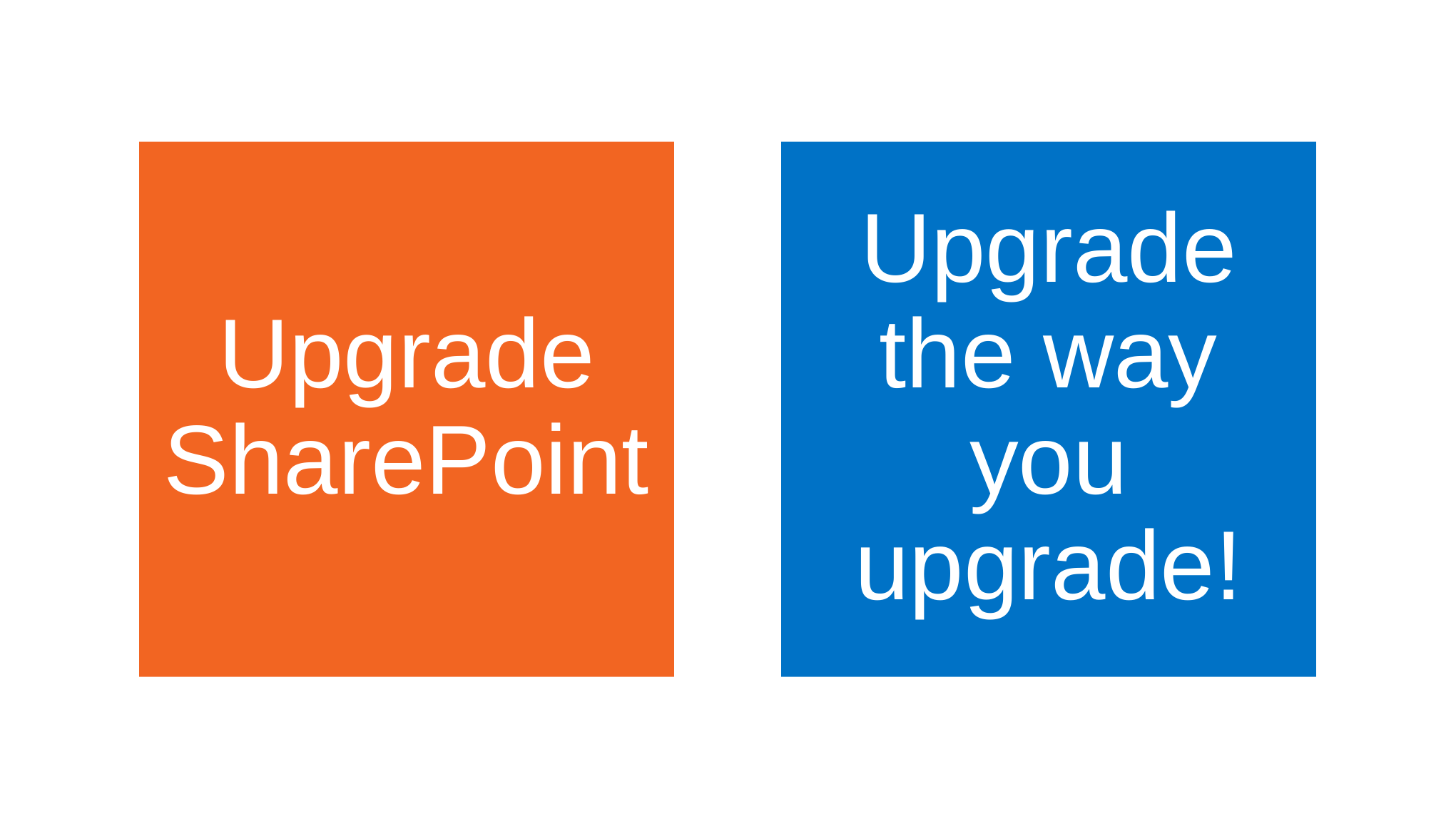

Upgrade SharePoint
Upgrade
the way you upgrade!